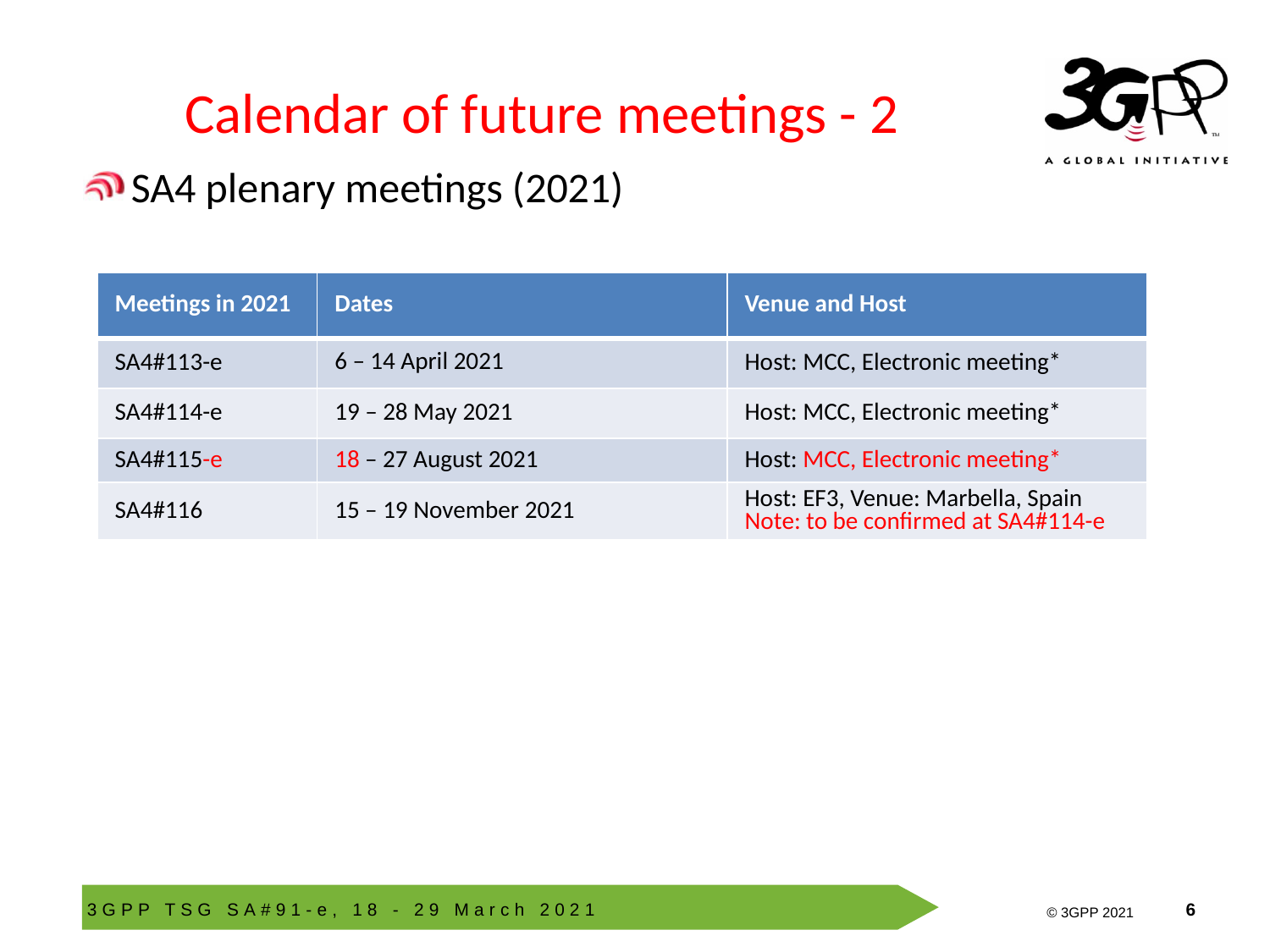

# Calendar of future meetings - 2
SA4 plenary meetings (2021)

| Meetings in 2021 | Dates | Venue and Host |
| --- | --- | --- |
| SA4#113-e | 6 – 14 April 2021 | Host: MCC, Electronic meeting\* |
| SA4#114-e | 19 – 28 May 2021 | Host: MCC, Electronic meeting\* |
| SA4#115-e | 18 – 27 August 2021 | Host: MCC, Electronic meeting\* |
| SA4#116 | 15 – 19 November 2021 | Host: EF3, Venue: Marbella, Spain Note: to be confirmed at SA4#114-e |